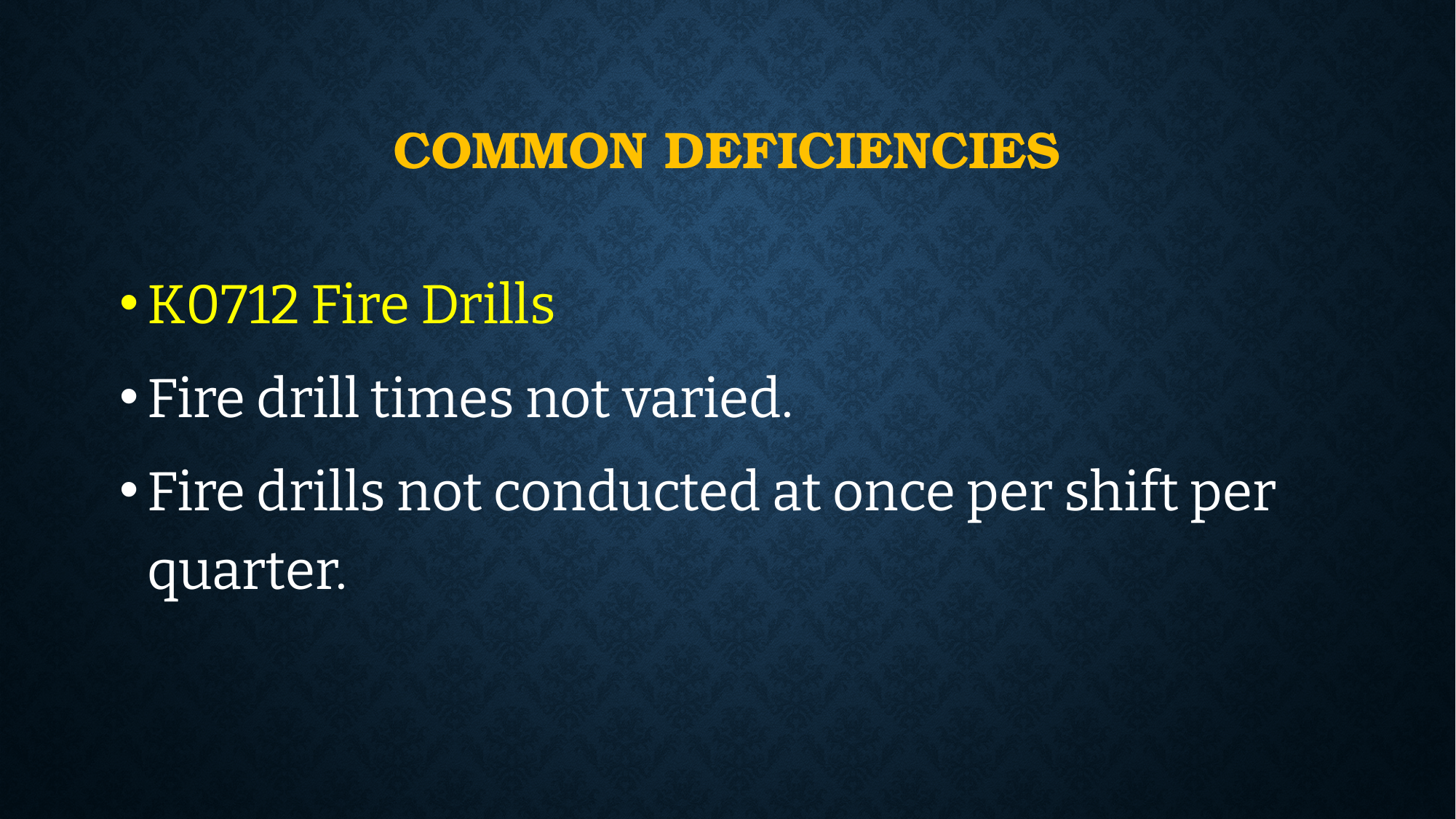

# Common deficiencies
K0712 Fire Drills
Fire drill times not varied.
Fire drills not conducted at once per shift per quarter.